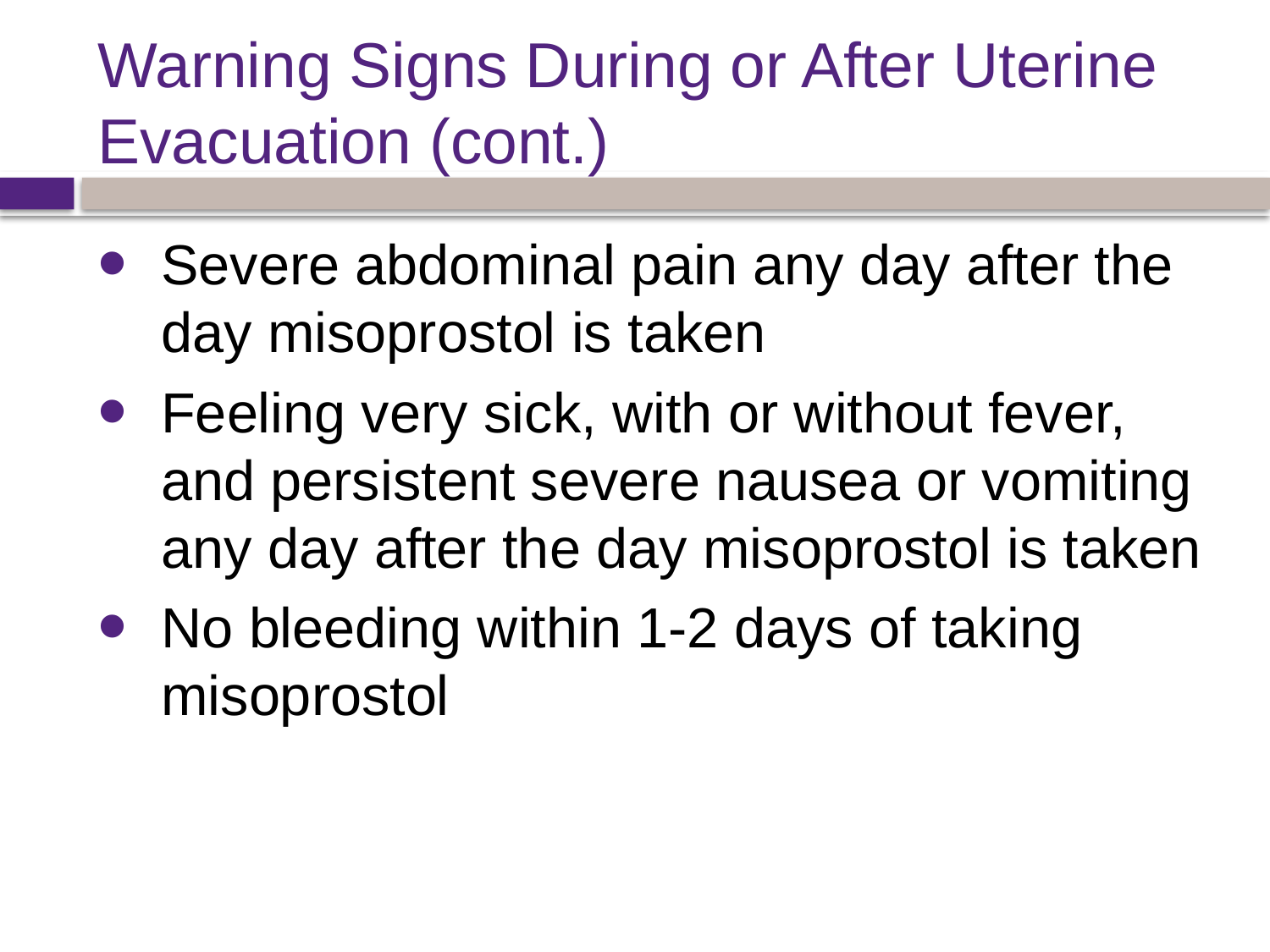

# Warning Signs During or After Uterine Evacuation (cont.)
Severe abdominal pain any day after the day misoprostol is taken
Feeling very sick, with or without fever, and persistent severe nausea or vomiting any day after the day misoprostol is taken
No bleeding within 1-2 days of taking misoprostol